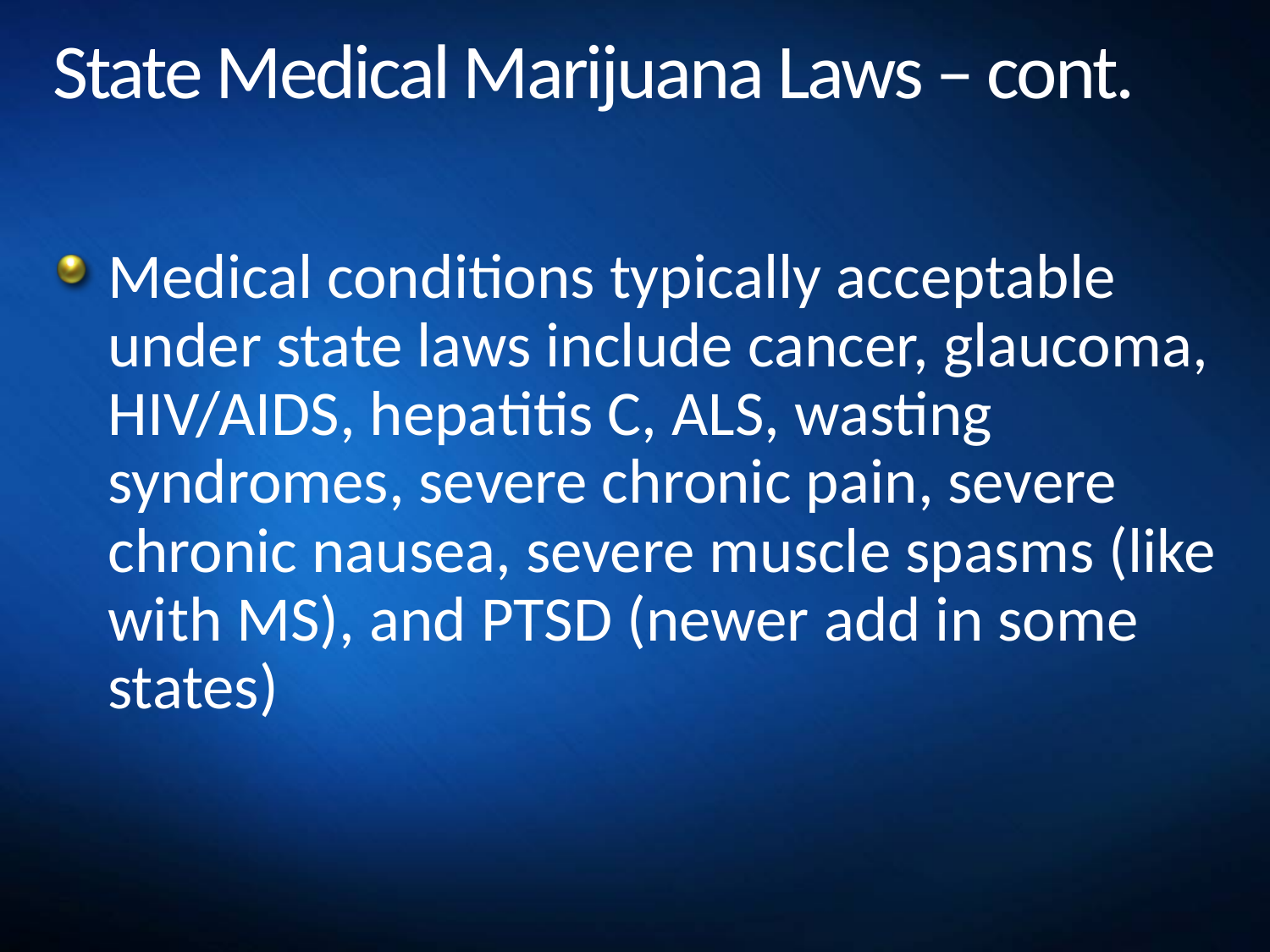

# State Medical Marijuana Laws – cont.
Medical conditions typically acceptable under state laws include cancer, glaucoma, HIV/AIDS, hepatitis C, ALS, wasting syndromes, severe chronic pain, severe chronic nausea, severe muscle spasms (like with MS), and PTSD (newer add in some states)